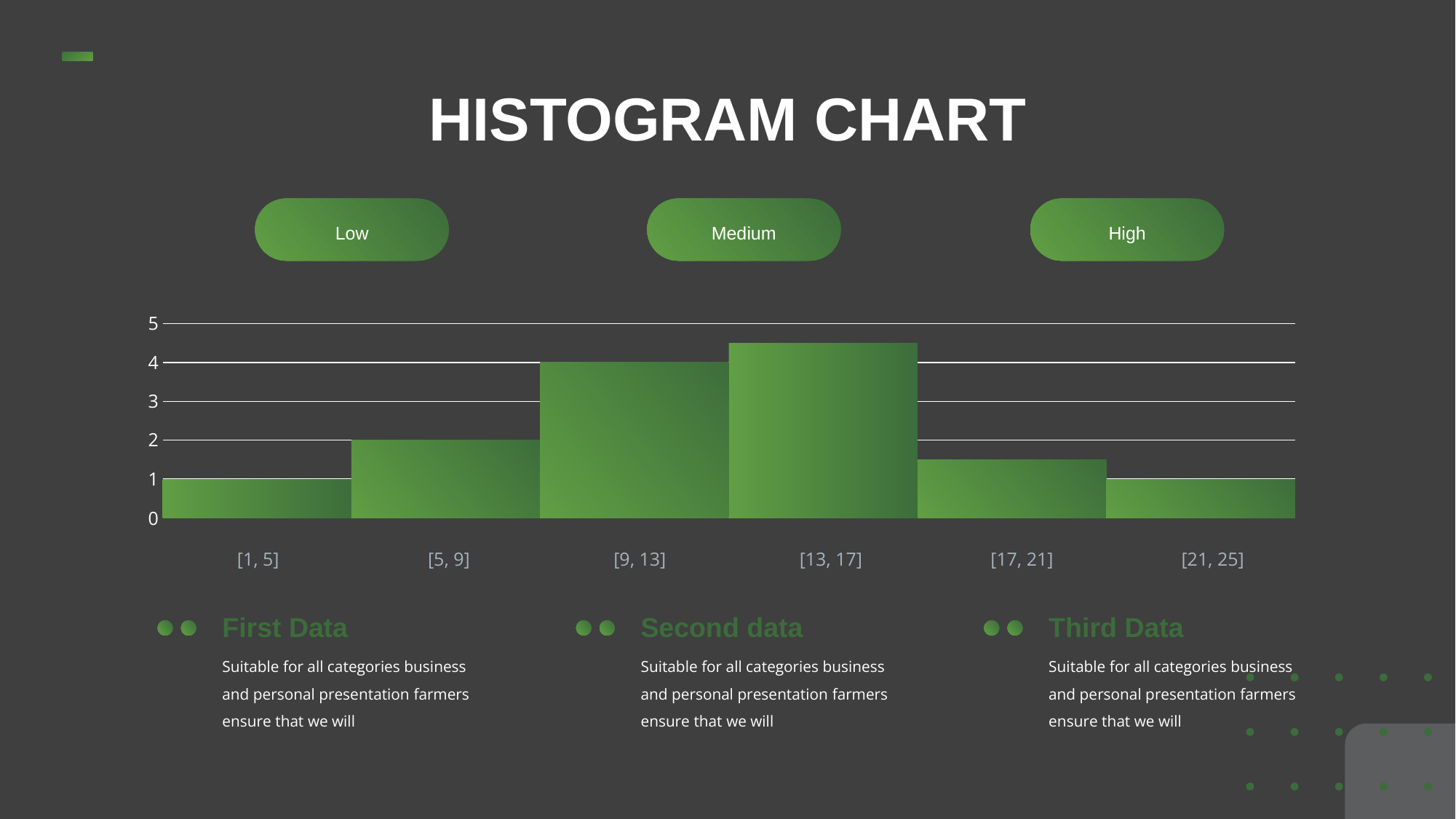

HISTOGRAM CHART

Low
Medium
High

### Chart

| Category | Series 1 | Series 2 | Series 3 |
|---|---|---|---|
| Category 1 | 1.0 | 2.0 | 4.0 |
| Category 2 | 4.5 | 1.5 | 1.0 |
[1, 5]
[5, 9]
[9, 13]
[13, 17]
[17, 21]
[21, 25]
First Data
Second data
Third Data

Suitable for all categories business and personal presentation farmers ensure that we will
Suitable for all categories business and personal presentation farmers ensure that we will
Suitable for all categories business and personal presentation farmers ensure that we will